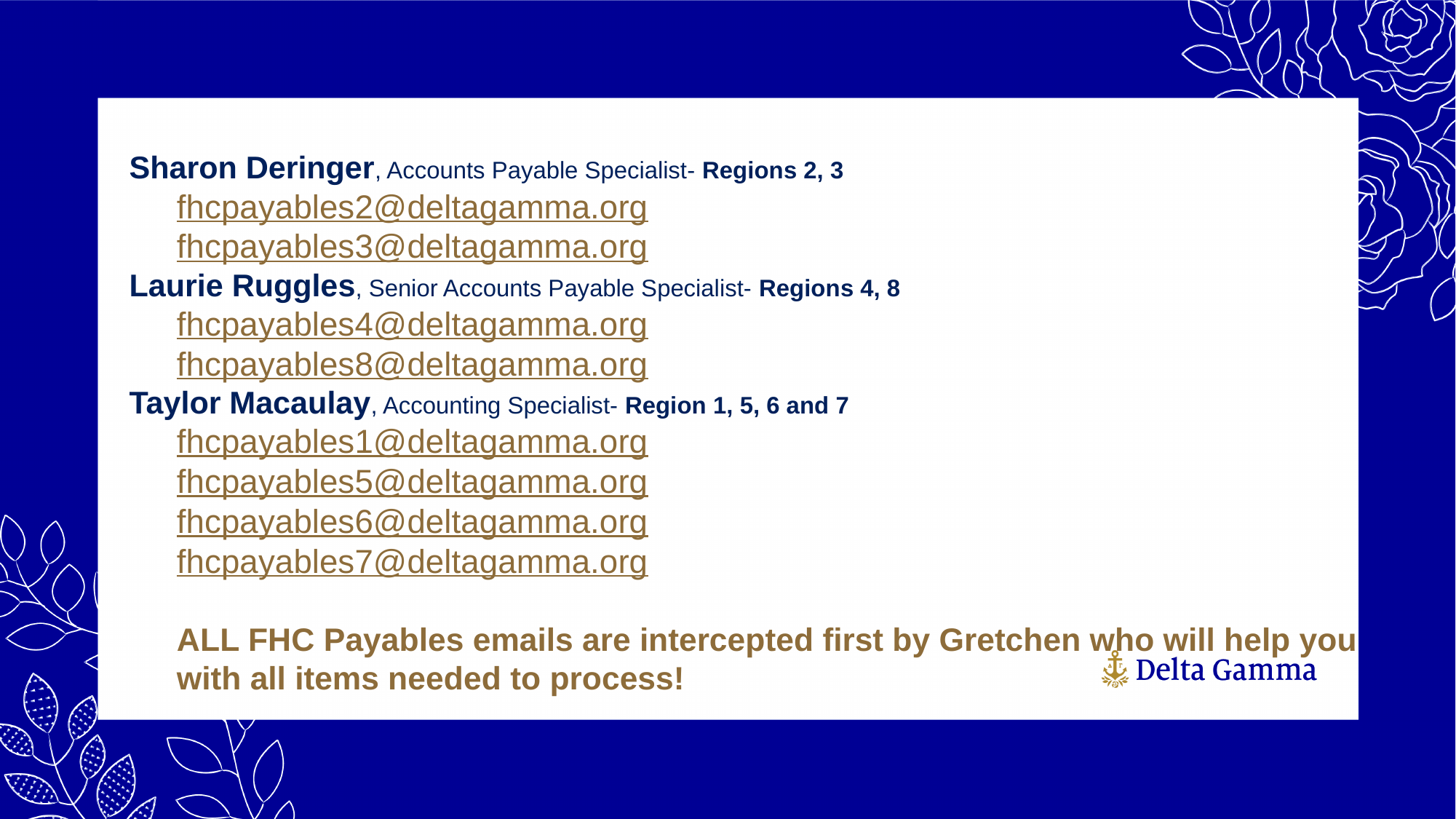

Sharon Deringer, Accounts Payable Specialist- Regions 2, 3
fhcpayables2@deltagamma.org
fhcpayables3@deltagamma.org
Laurie Ruggles, Senior Accounts Payable Specialist- Regions 4, 8
fhcpayables4@deltagamma.org
fhcpayables8@deltagamma.org
Taylor Macaulay, Accounting Specialist- Region 1, 5, 6 and 7
fhcpayables1@deltagamma.org
fhcpayables5@deltagamma.org
fhcpayables6@deltagamma.org
fhcpayables7@deltagamma.org

ALL FHC Payables emails are intercepted first by Gretchen who will help you with all items needed to process!